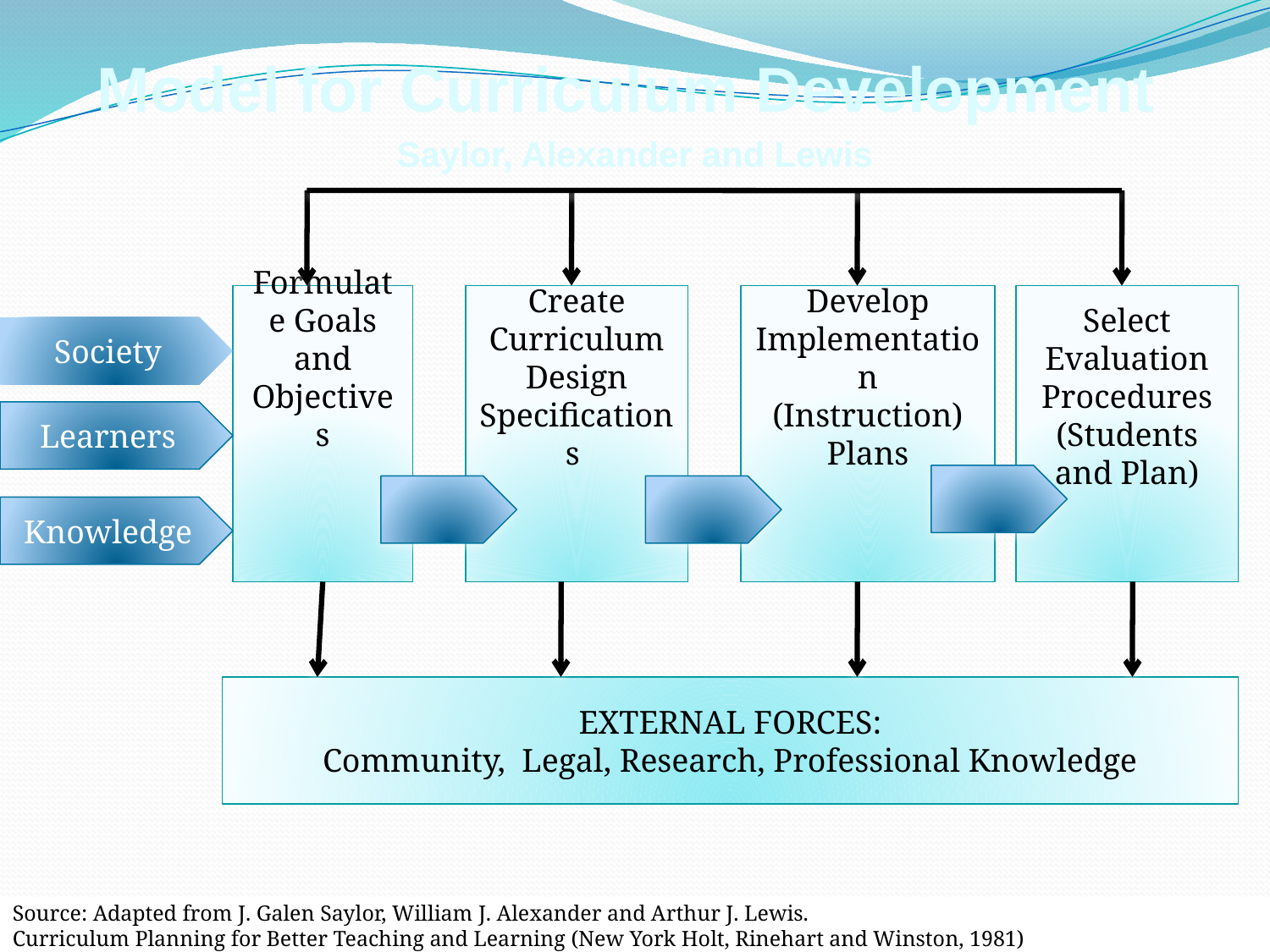

Model for Curriculum Development
Saylor, Alexander and Lewis

Formulate Goals and Objectives

Create Curriculum Design Specifications

Develop Implementation
(Instruction) Plans

Select Evaluation Procedures (Students and Plan)

Society
Learners

Knowledge
EXTERNAL FORCES:
Community,  Legal, Research, Professional Knowledge
Source: Adapted from J. Galen Saylor, William J. Alexander and Arthur J. Lewis.
Curriculum Planning for Better Teaching and Learning (New York Holt, Rinehart and Winston, 1981)